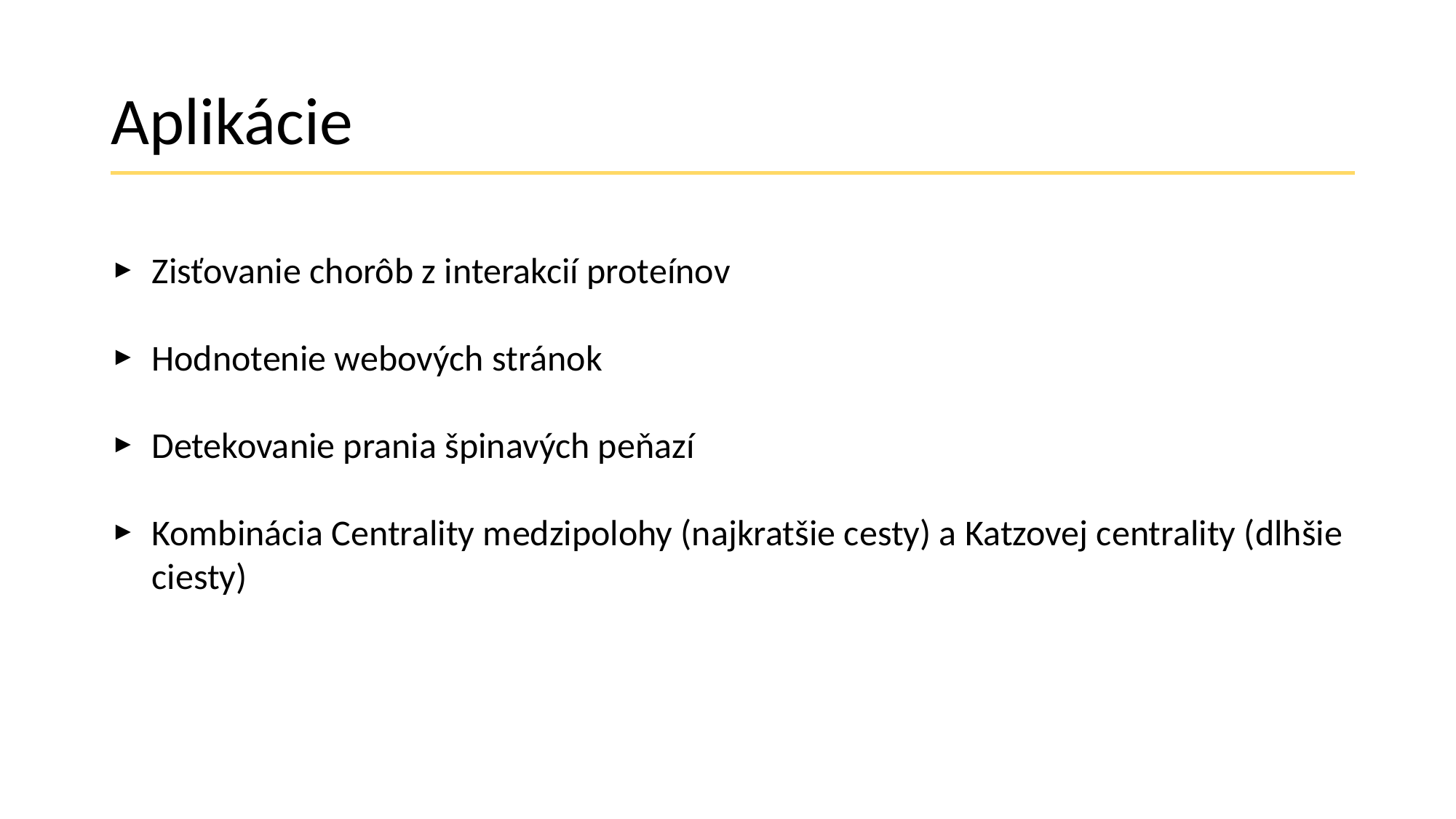

# Aplikácie
Zisťovanie chorôb z interakcií proteínov

Hodnotenie webových stránok

Detekovanie prania špinavých peňazí

Kombinácia Centrality medzipolohy (najkratšie cesty) a Katzovej centrality (dlhšie ciesty)